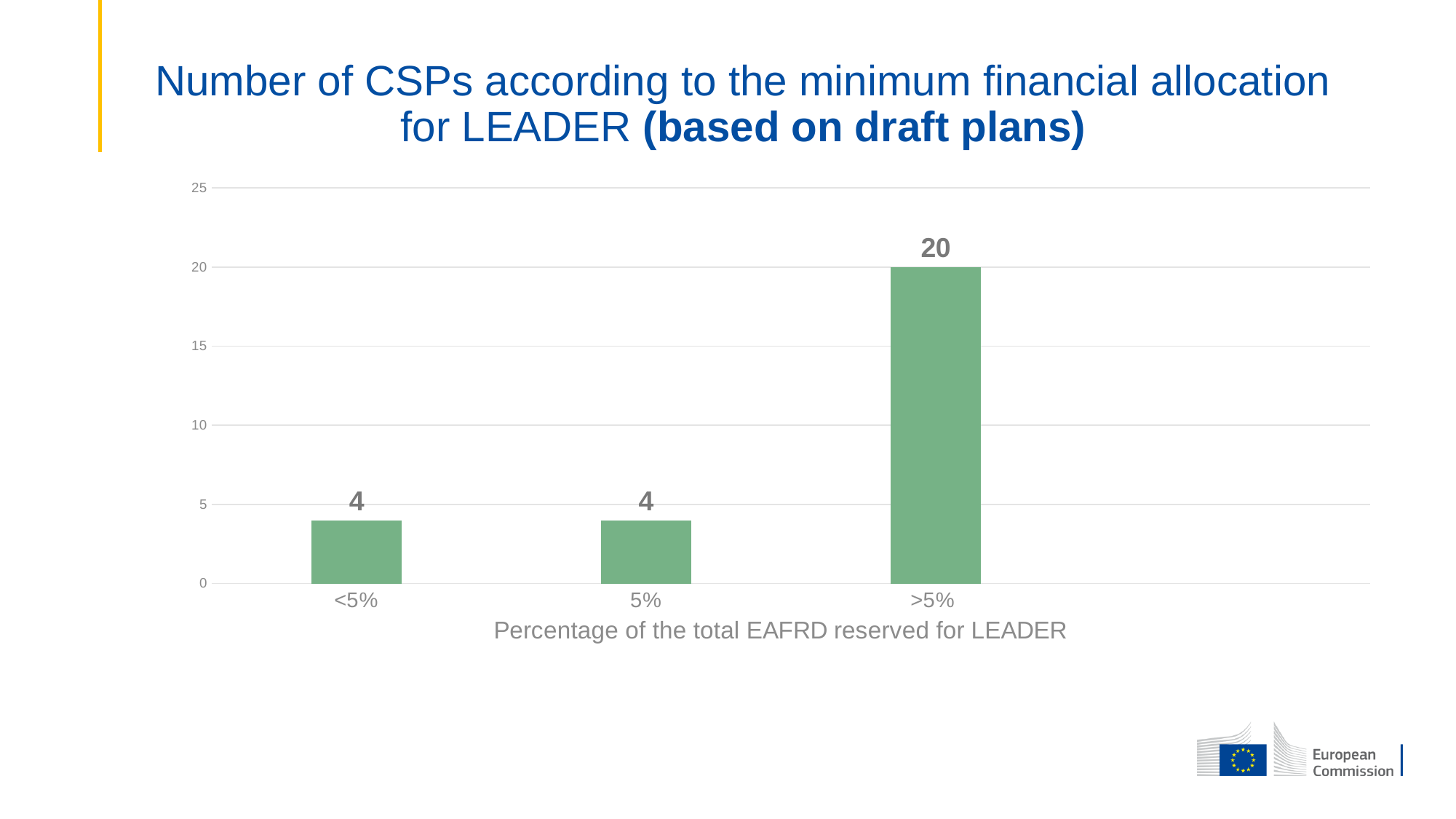

# Number of CSPs according to the minimum financial allocation for LEADER (based on draft plans)

### Chart

| Category |  |
|---|---|
| <5% | 4.0 |
| 5% | 4.0 |
| >5%  | 20.0 |